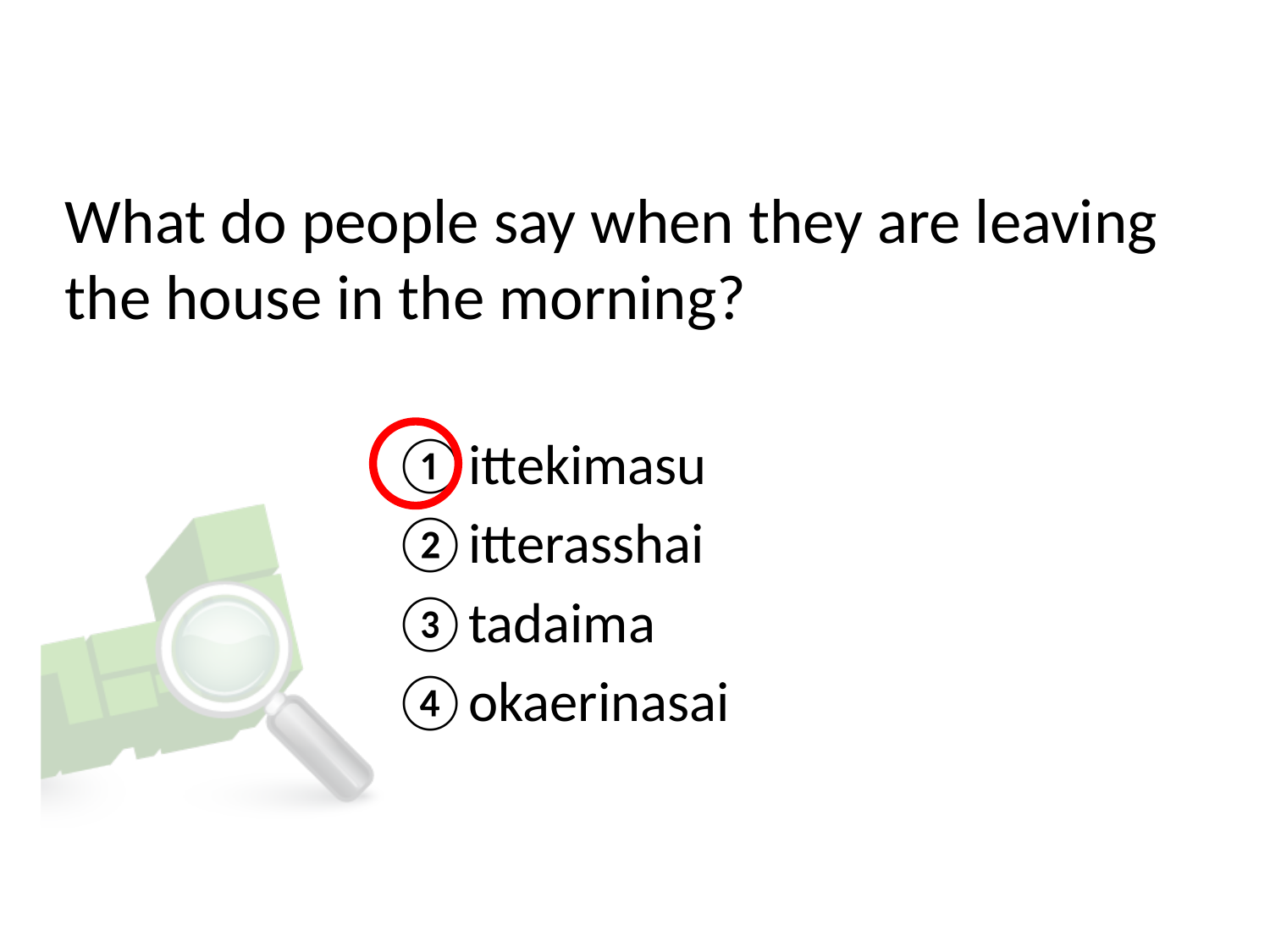

# What do people say when they are leaving the house in the morning?

ittekimasu
itterasshai
tadaima
okaerinasai